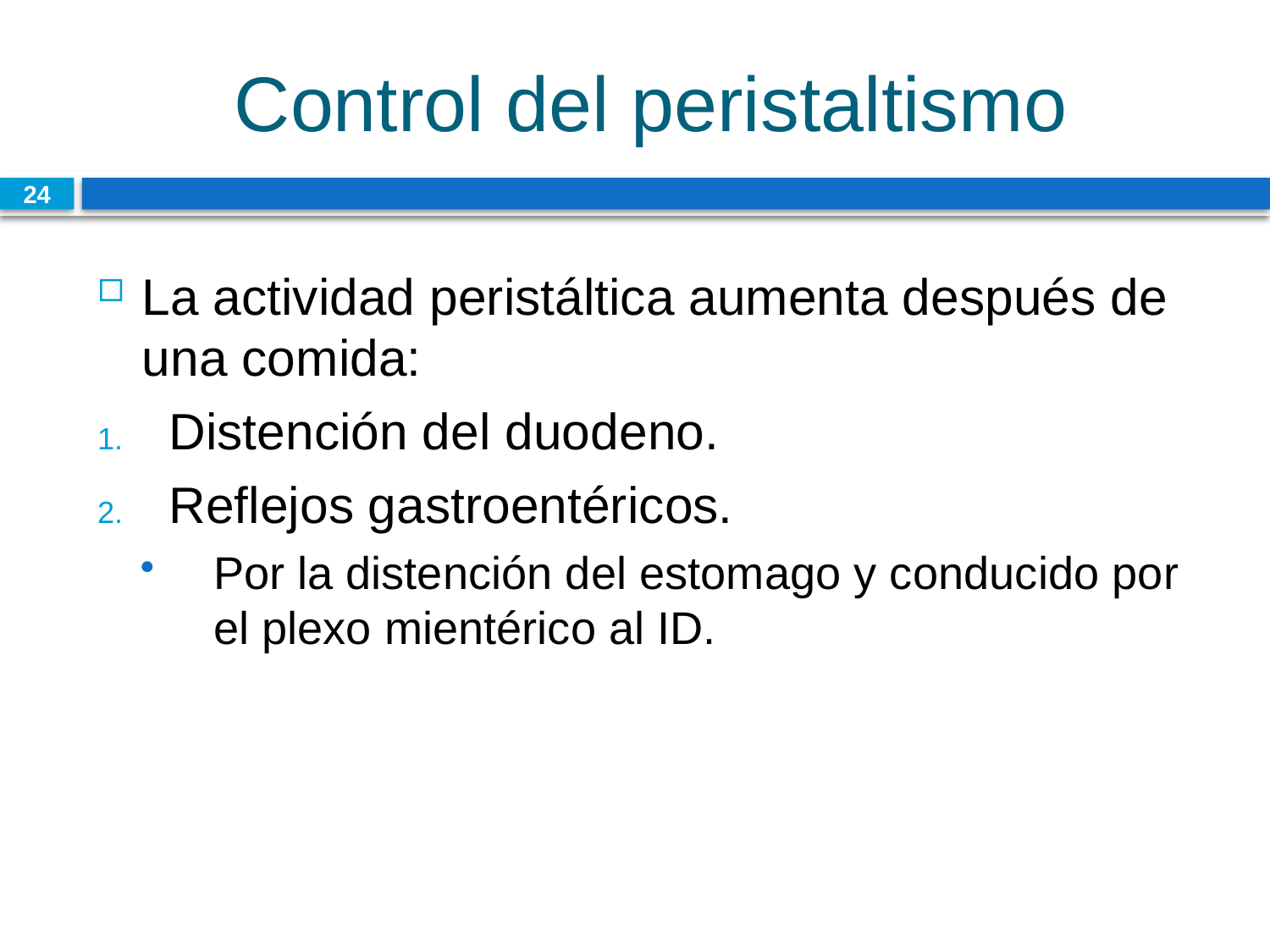

# Control del peristaltismo
24
La actividad peristáltica aumenta después de una comida:
Distención del duodeno.
Reflejos gastroentéricos.
Por la distención del estomago y conducido por el plexo mientérico al ID.